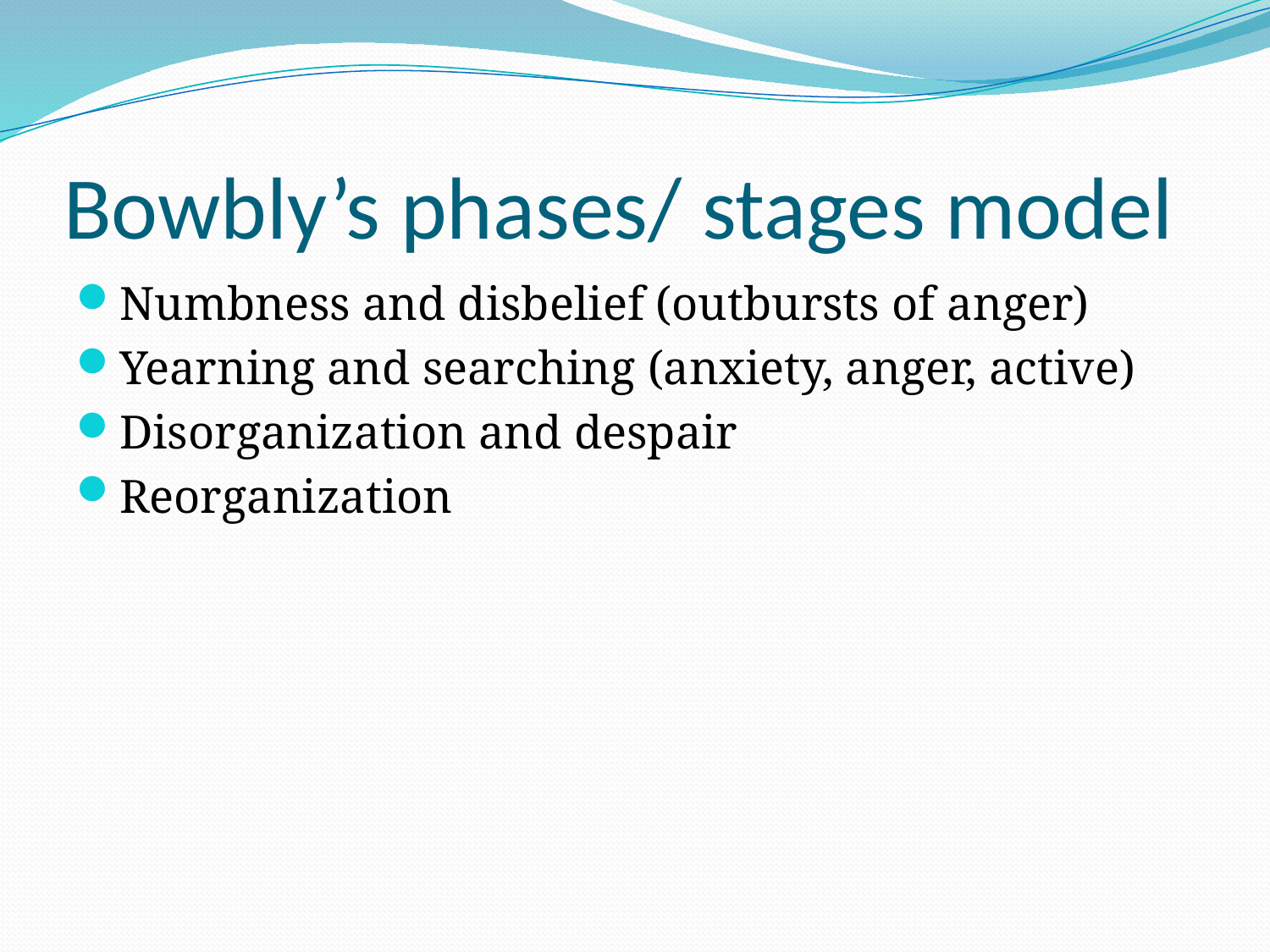

# Bowbly’s phases/ stages model
Numbness and disbelief (outbursts of anger)
Yearning and searching (anxiety, anger, active)
Disorganization and despair
Reorganization